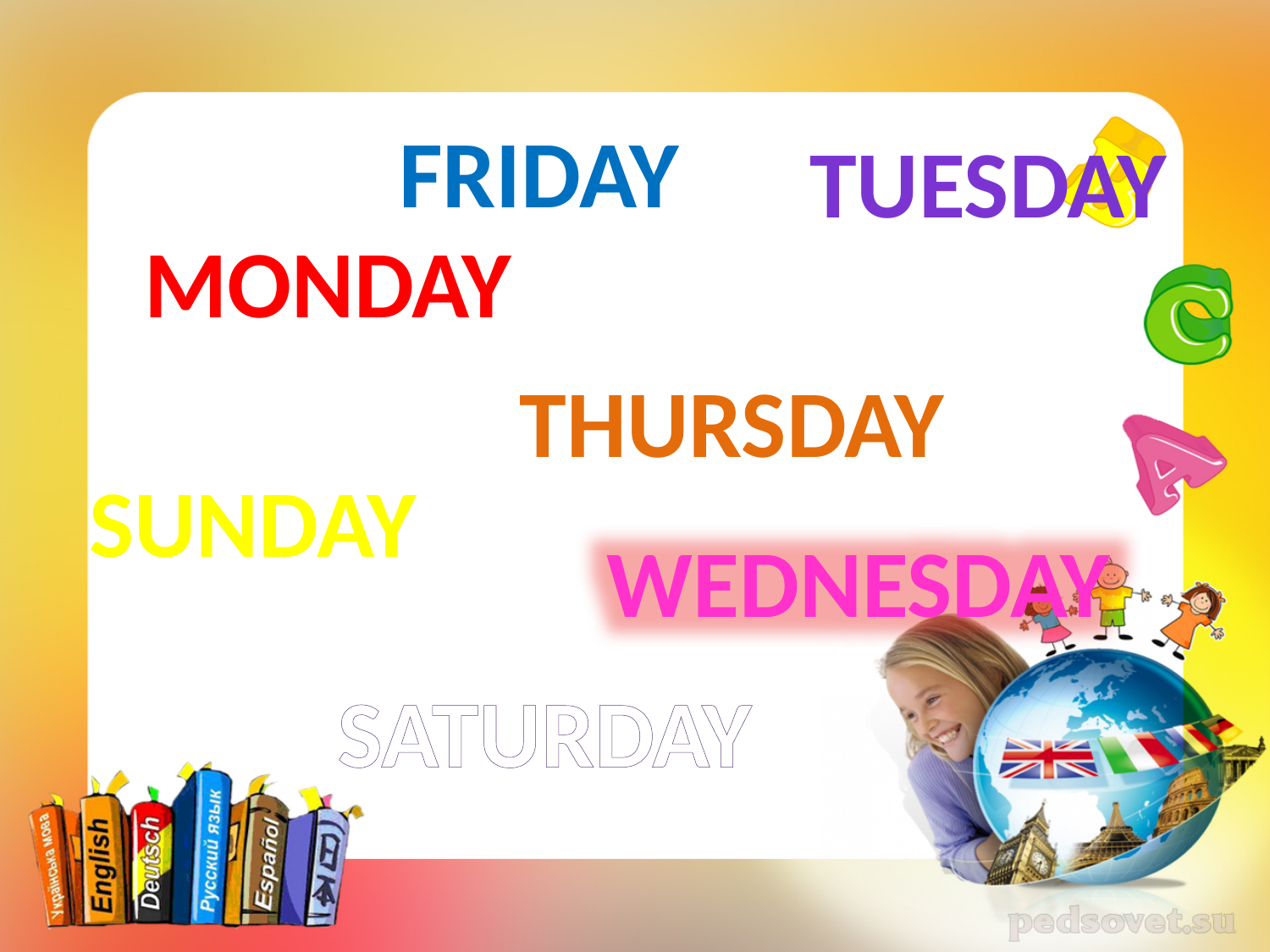

Friday
Tuesday
Monday
Thursday
Sunday
Wednesday
Saturday